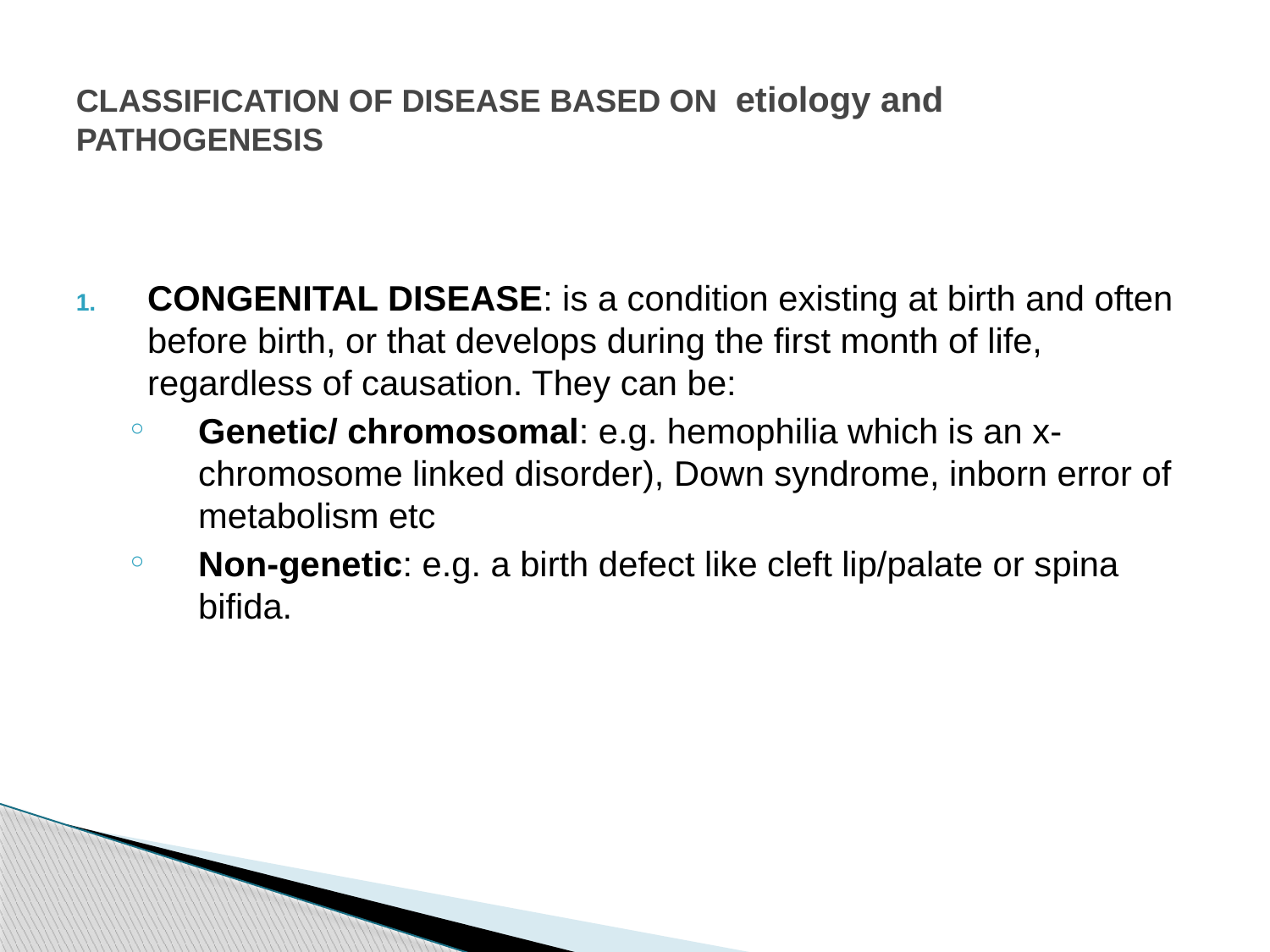

# CLASSIFICATION OF DISEASE BASED ON  etiology and PATHOGENESIS

CONGENITAL DISEASE: is a condition existing at birth and often before birth, or that develops during the first month of life, regardless of causation. They can be:
Genetic/ chromosomal: e.g. hemophilia which is an x-chromosome linked disorder), Down syndrome, inborn error of metabolism etc
Non-genetic: e.g. a birth defect like cleft lip/palate or spina bifida.